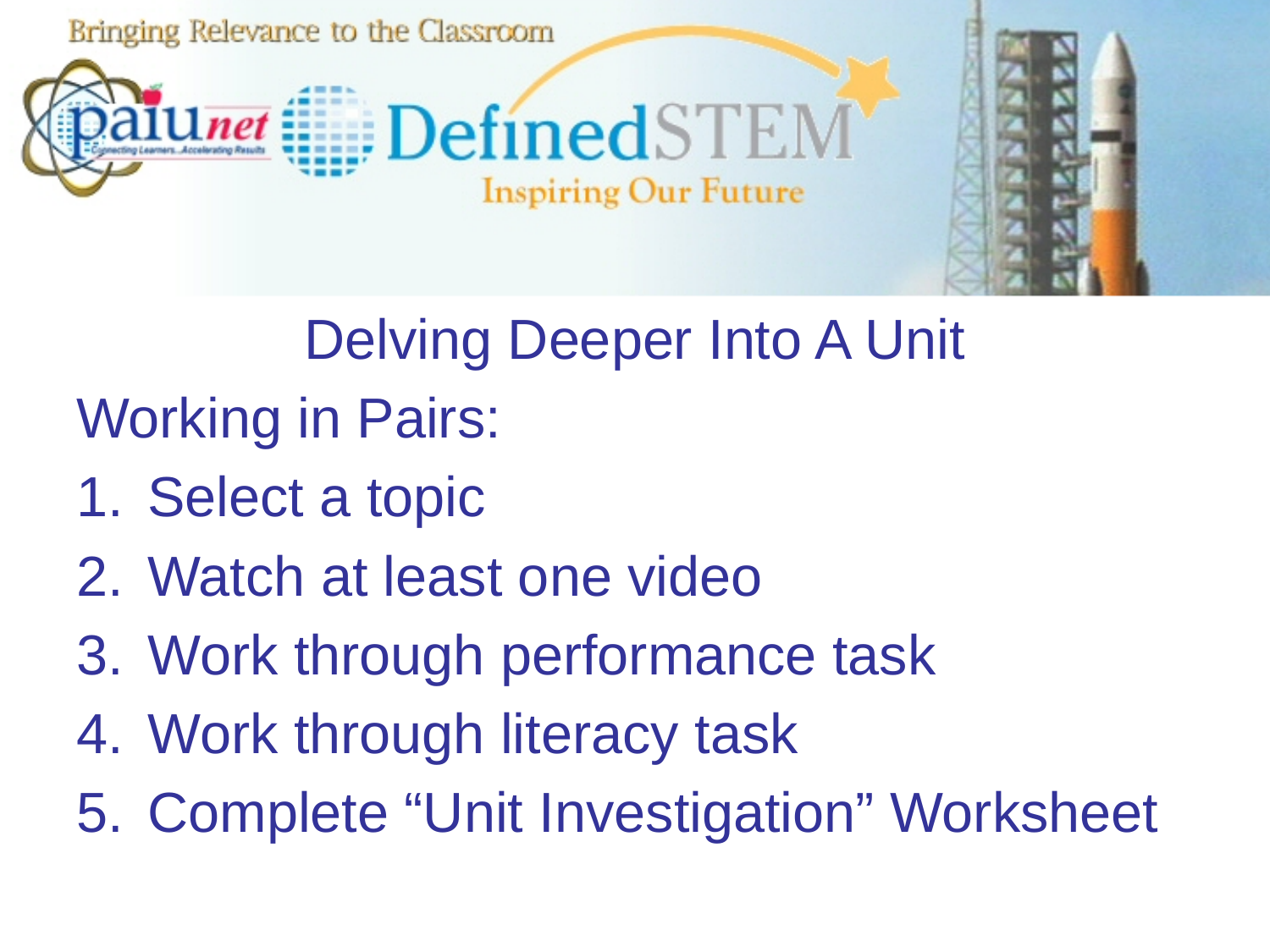

#
Delving Deeper Into A Unit
Working in Pairs:
Select a topic
Watch at least one video
Work through performance task
Work through literacy task
Complete “Unit Investigation” Worksheet